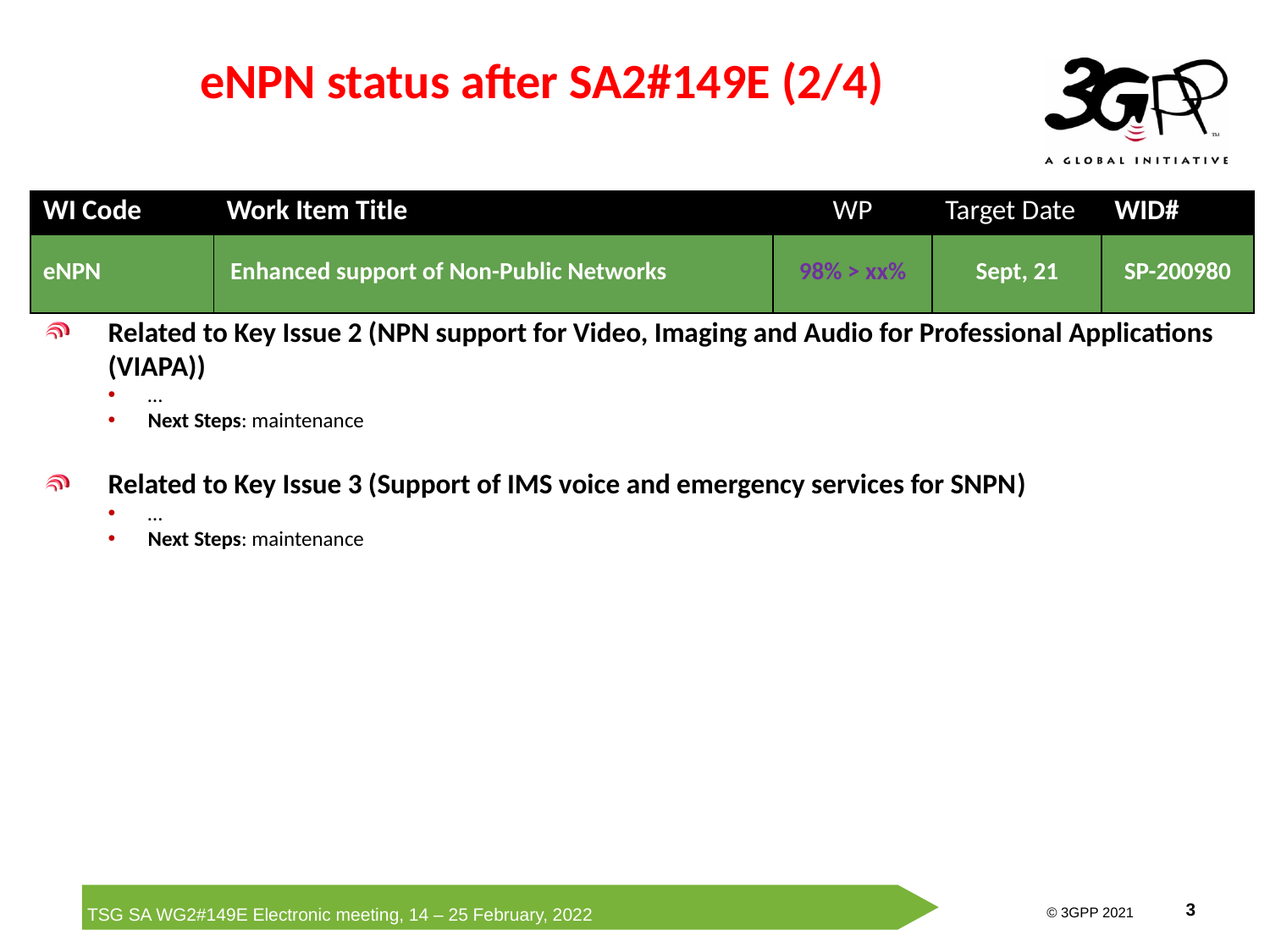

# eNPN status after SA2#149E (2/4)
| WI Code | Work Item Title | WP | Target Date | WID# |
| --- | --- | --- | --- | --- |
| eNPN | Enhanced support of Non-Public Networks | 98% > xx% | Sept, 21 | SP-200980 |
Related to Key Issue 2 (NPN support for Video, Imaging and Audio for Professional Applications (VIAPA))
…
Next Steps: maintenance

Related to Key Issue 3 (Support of IMS voice and emergency services for SNPN)
…
Next Steps: maintenance